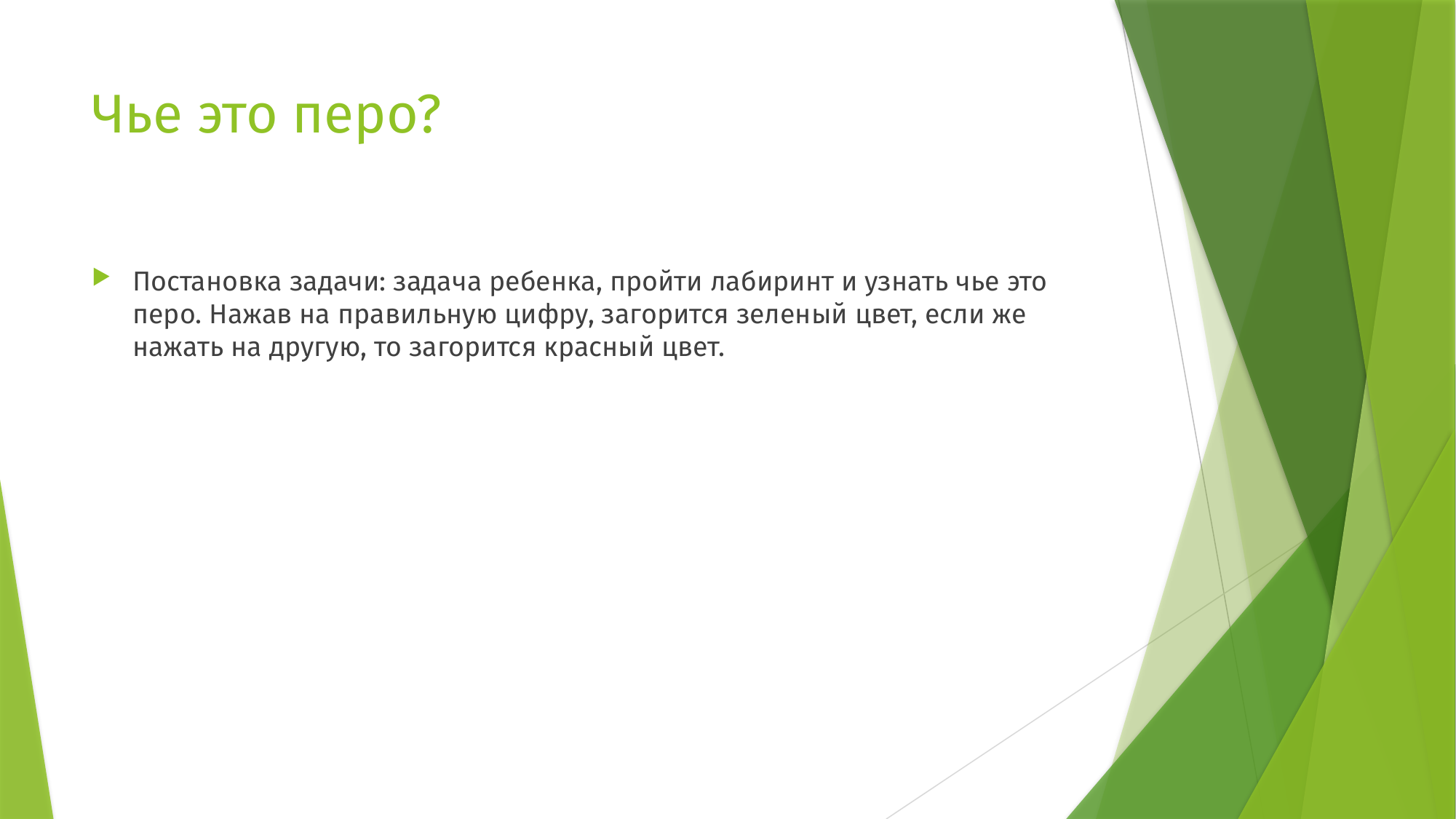

# Чье это перо?
Постановка задачи: задача ребенка, пройти лабиринт и узнать чье это перо. Нажав на правильную цифру, загорится зеленый цвет, если же нажать на другую, то загорится красный цвет.